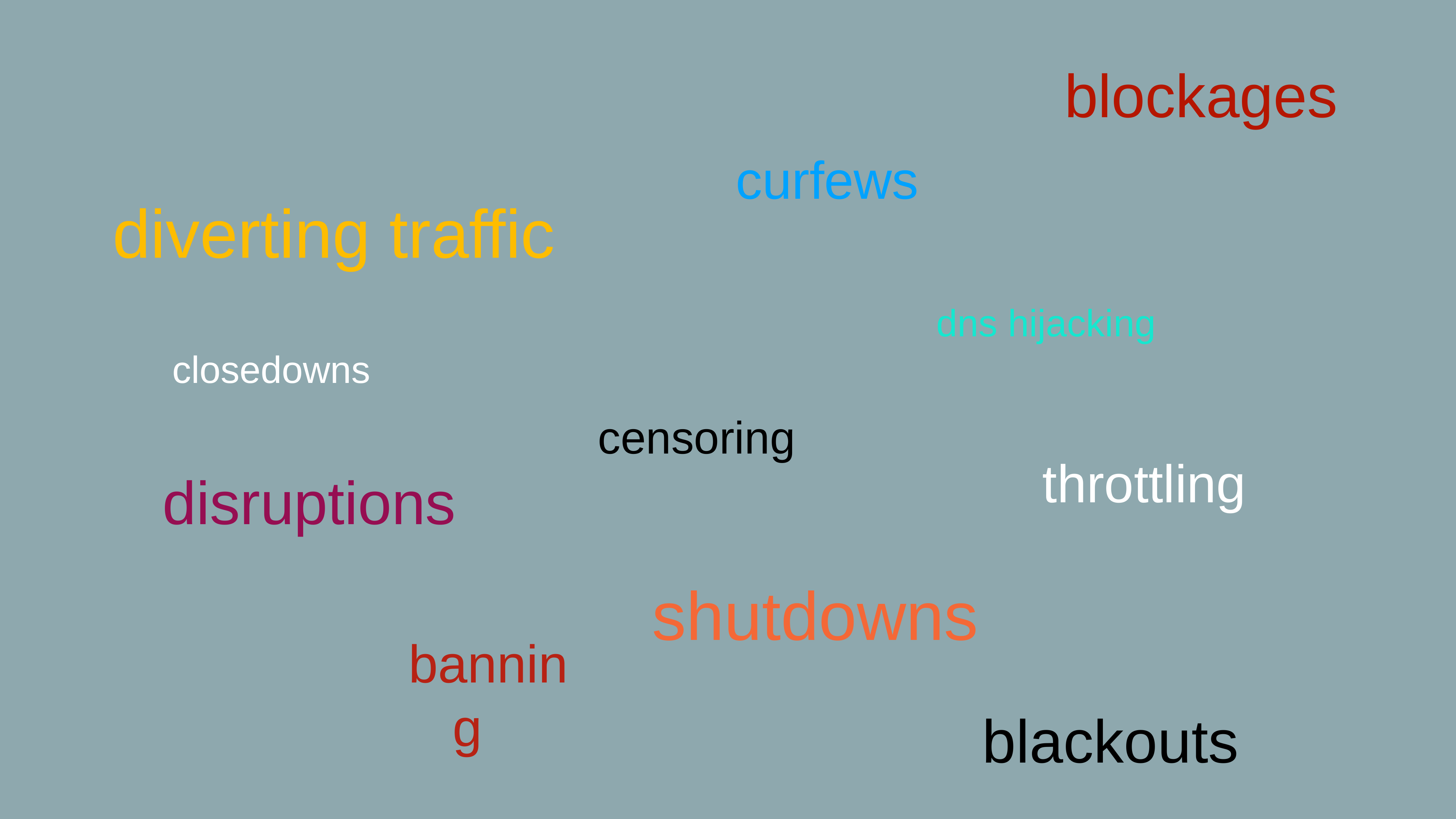

blockages
curfews
diverting traffic
dns hijacking
closedowns
censoring
throttling
disruptions
shutdowns
banning
blackouts